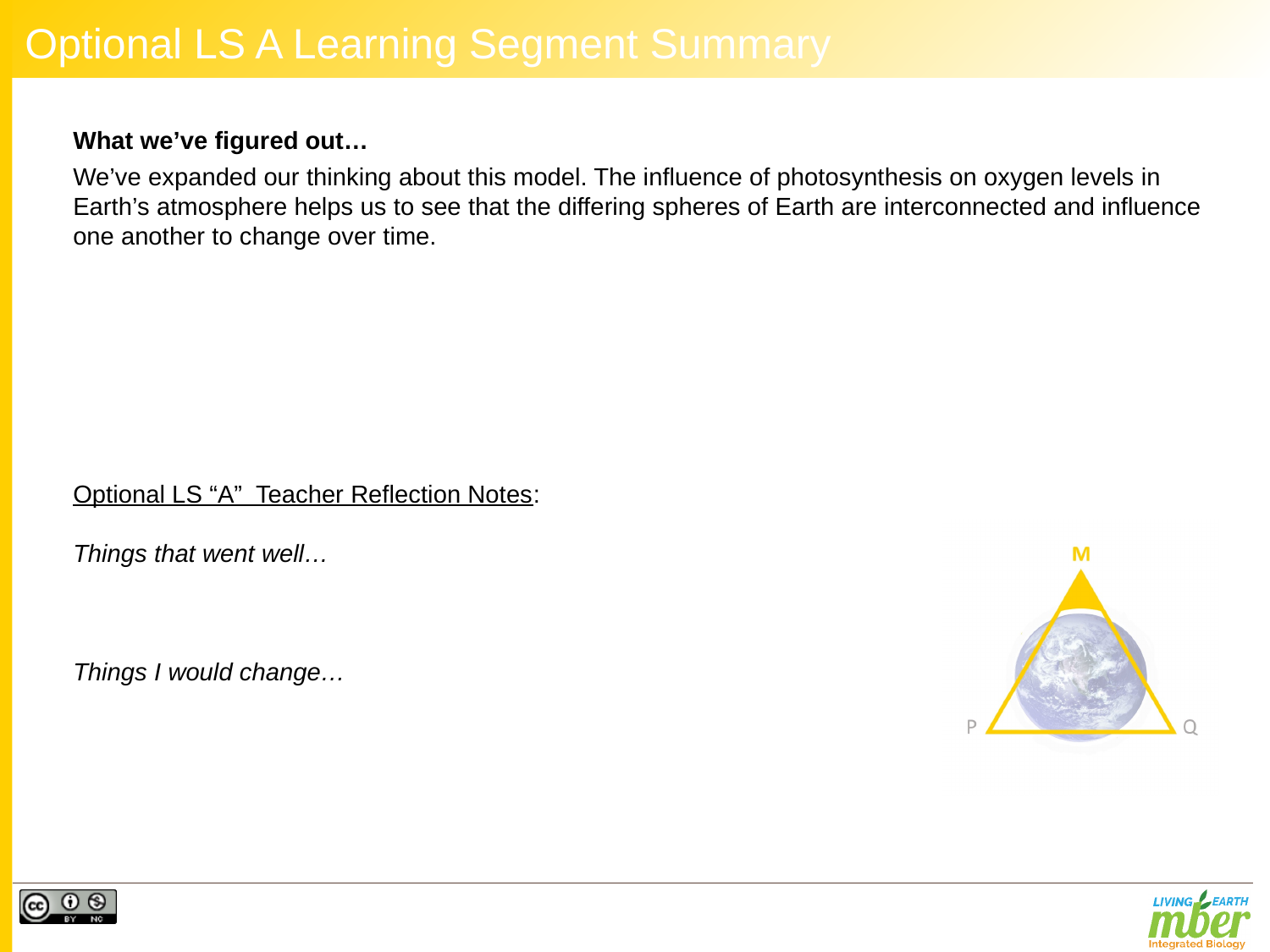

# Optional LS A Learning Segment Summary
What we’ve figured out…
We’ve expanded our thinking about this model. The influence of photosynthesis on oxygen levels in Earth’s atmosphere helps us to see that the differing spheres of Earth are interconnected and influence one another to change over time.

Optional LS “A”  Teacher Reflection Notes:

Things that went well…

Things I would change…